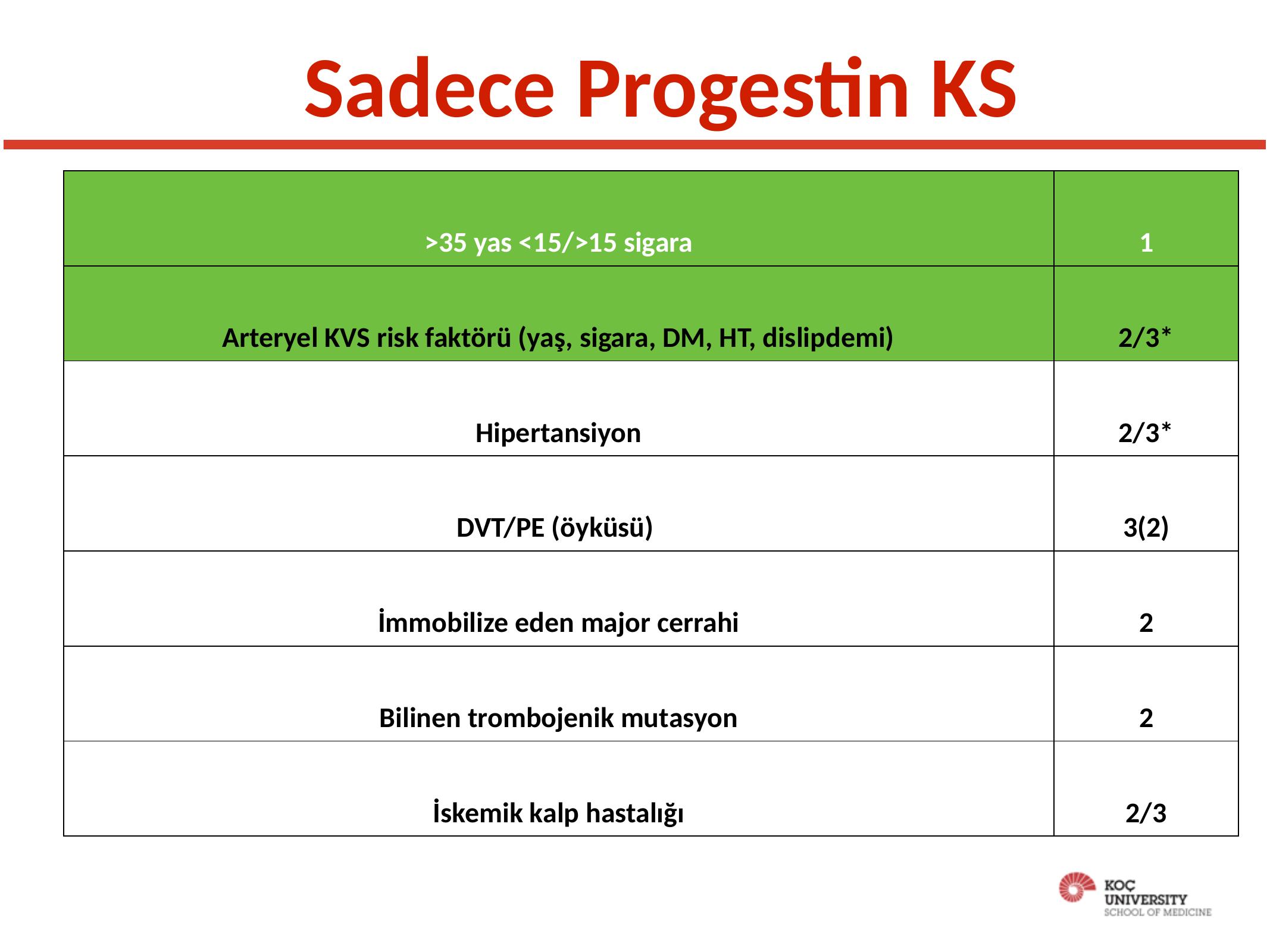

# Sadece Progestin KS
| >35 yas <15/>15 sigara | 1 |
| --- | --- |
| Arteryel KVS risk faktörü (yaş, sigara, DM, HT, dislipdemi) | 2/3\* |
| Hipertansiyon | 2/3\* |
| DVT/PE (öyküsü) | 3(2) |
| İmmobilize eden major cerrahi | 2 |
| Bilinen trombojenik mutasyon | 2 |
| İskemik kalp hastalığı | 2/3 |